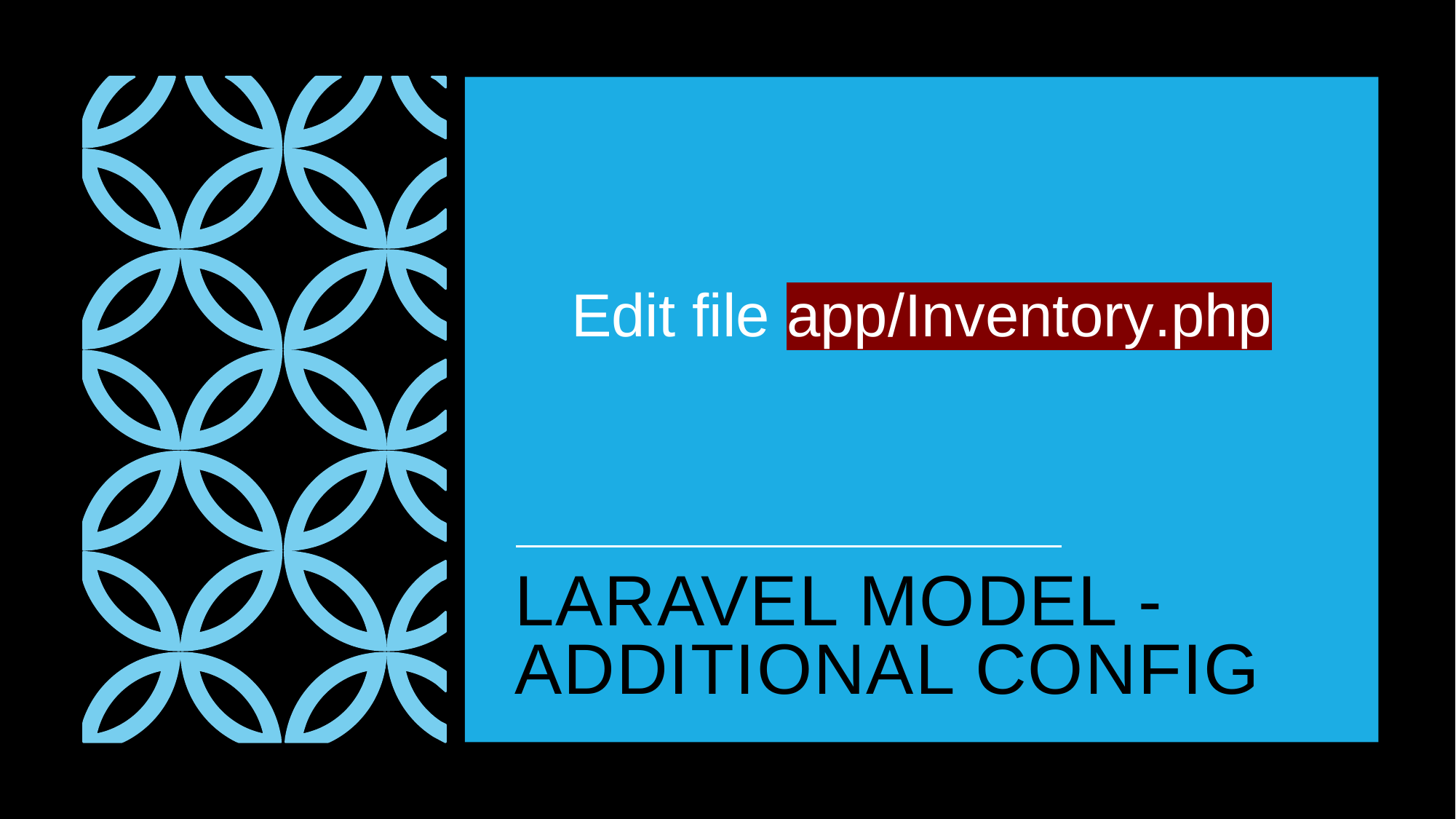

Edit file app/Inventory.php
# Laravel MODEL - ADDITIONAL CONFIG